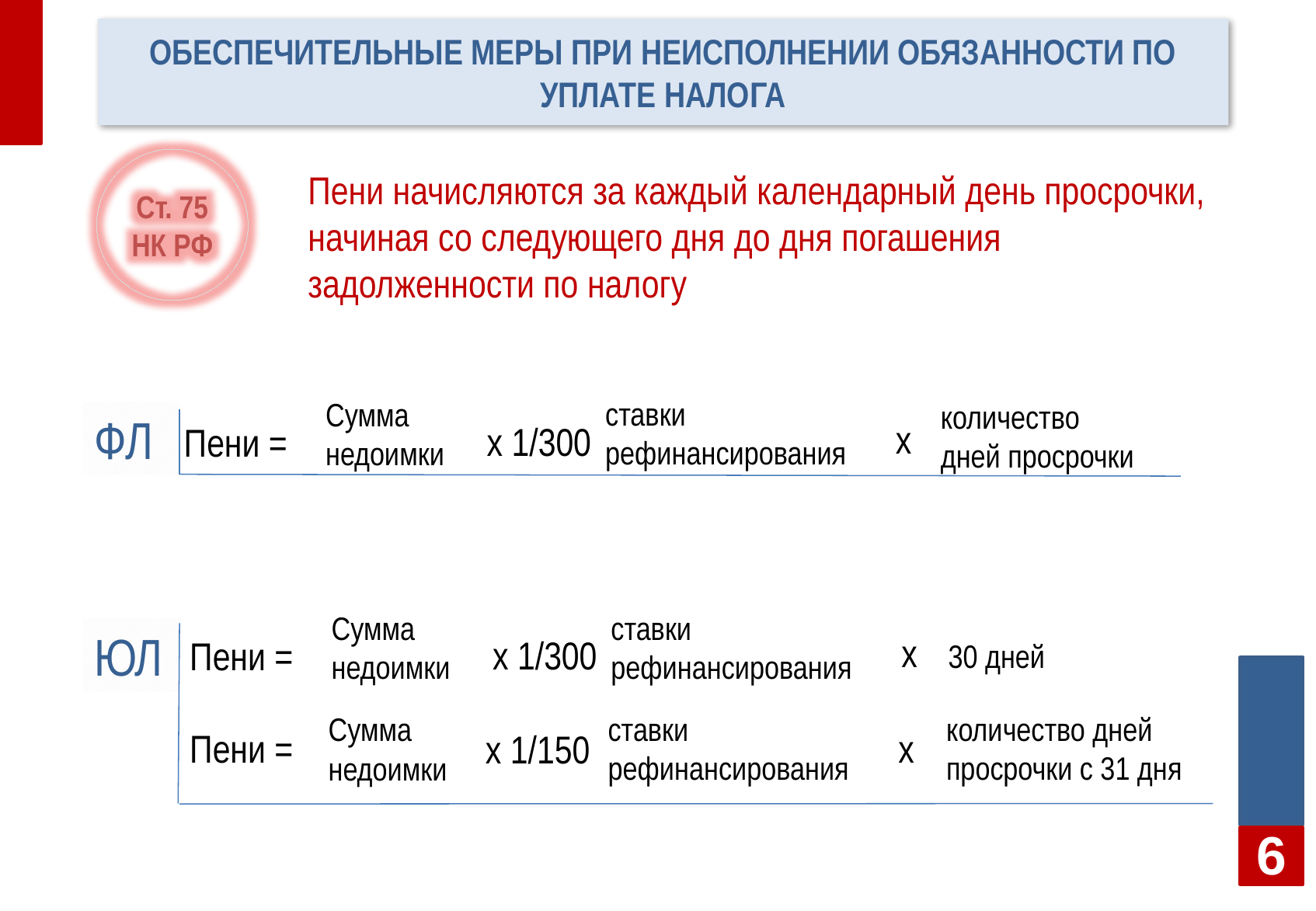

Обеспечительные меры при неИсполнении обязанности по уплате налога
Ст. 75 НК РФ
Пени начисляются за каждый календарный день просрочки, начиная со следующего дня до дня погашения задолженности по налогу
ставки рефинансирования
Сумма недоимки
количество дней просрочки
х
х 1/300
Пени =
ФЛ
ставки рефинансирования
Сумма недоимки
х
х 1/300
Пени =
30 дней
ЮЛ
ставки рефинансирования
количество дней просрочки с 31 дня
Сумма недоимки
Пени =
х
х 1/150
6